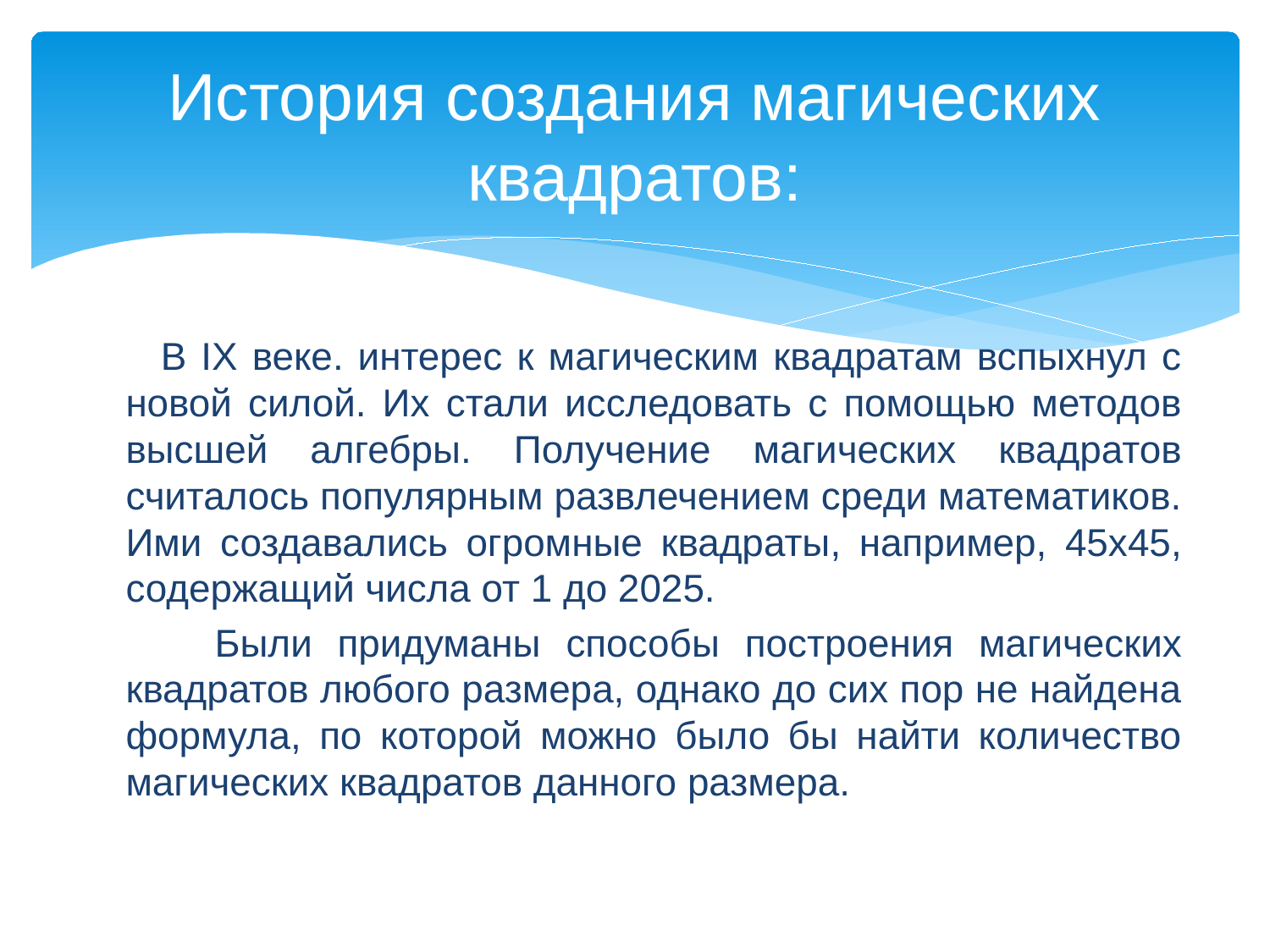

# История создания магических квадратов:

     В IX веке. интерес к магическим квадратам вспыхнул с новой силой. Их стали исследовать с помощью методов высшей алгебры. Получение магических квадратов считалось популярным развлечением среди математиков. Ими создавались огромные квадраты, например, 45х45, содержащий числа от 1 до 2025.
     Были придуманы способы построения магических квадратов любого размера, однако до сих пор не найдена формула, по которой можно было бы найти количество магических квадратов данного размера.